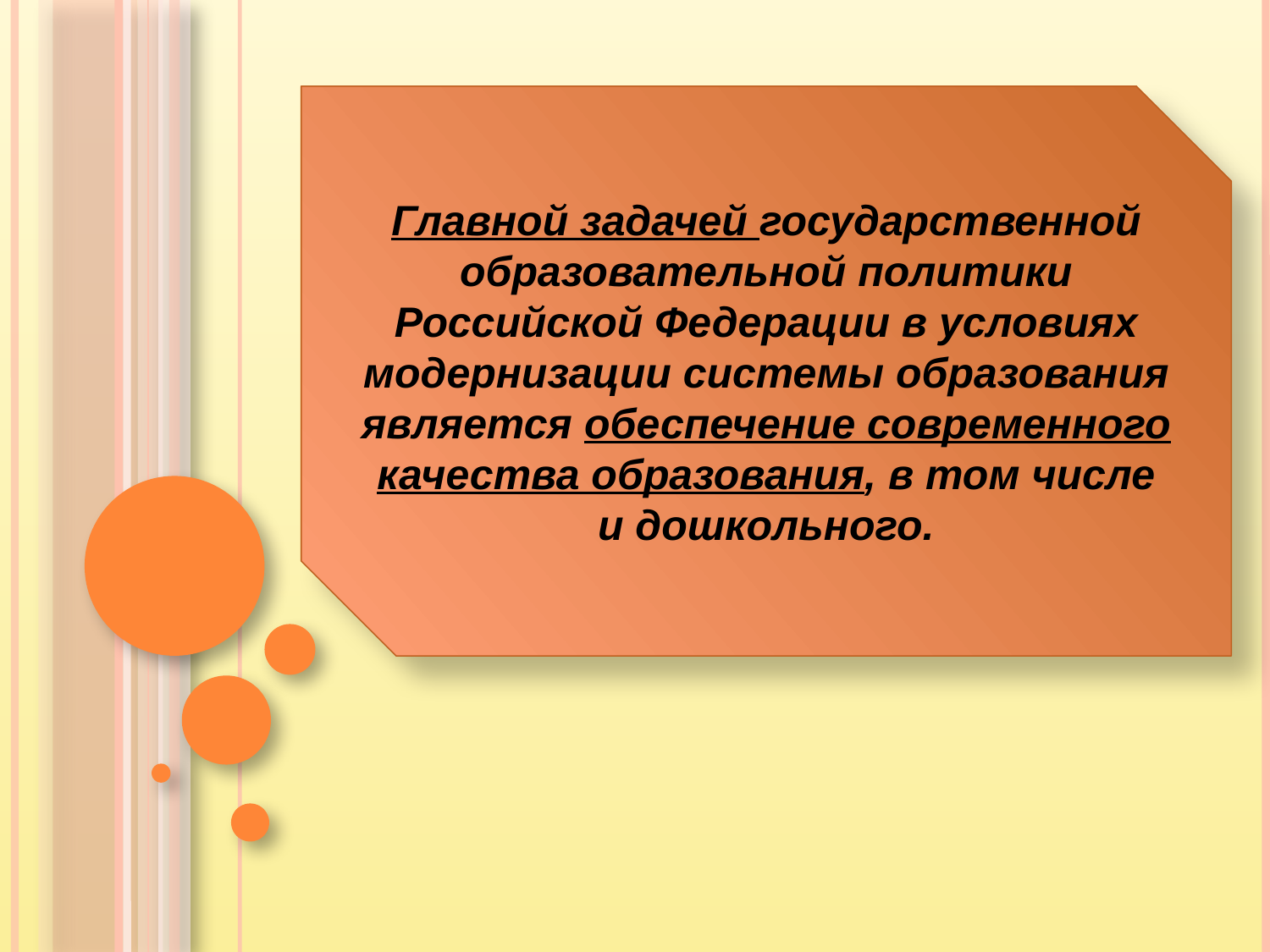

Главной задачей государственной образовательной политики Российской Федерации в условиях модернизации системы образования является обеспечение современного качества образования, в том числе и дошкольного.